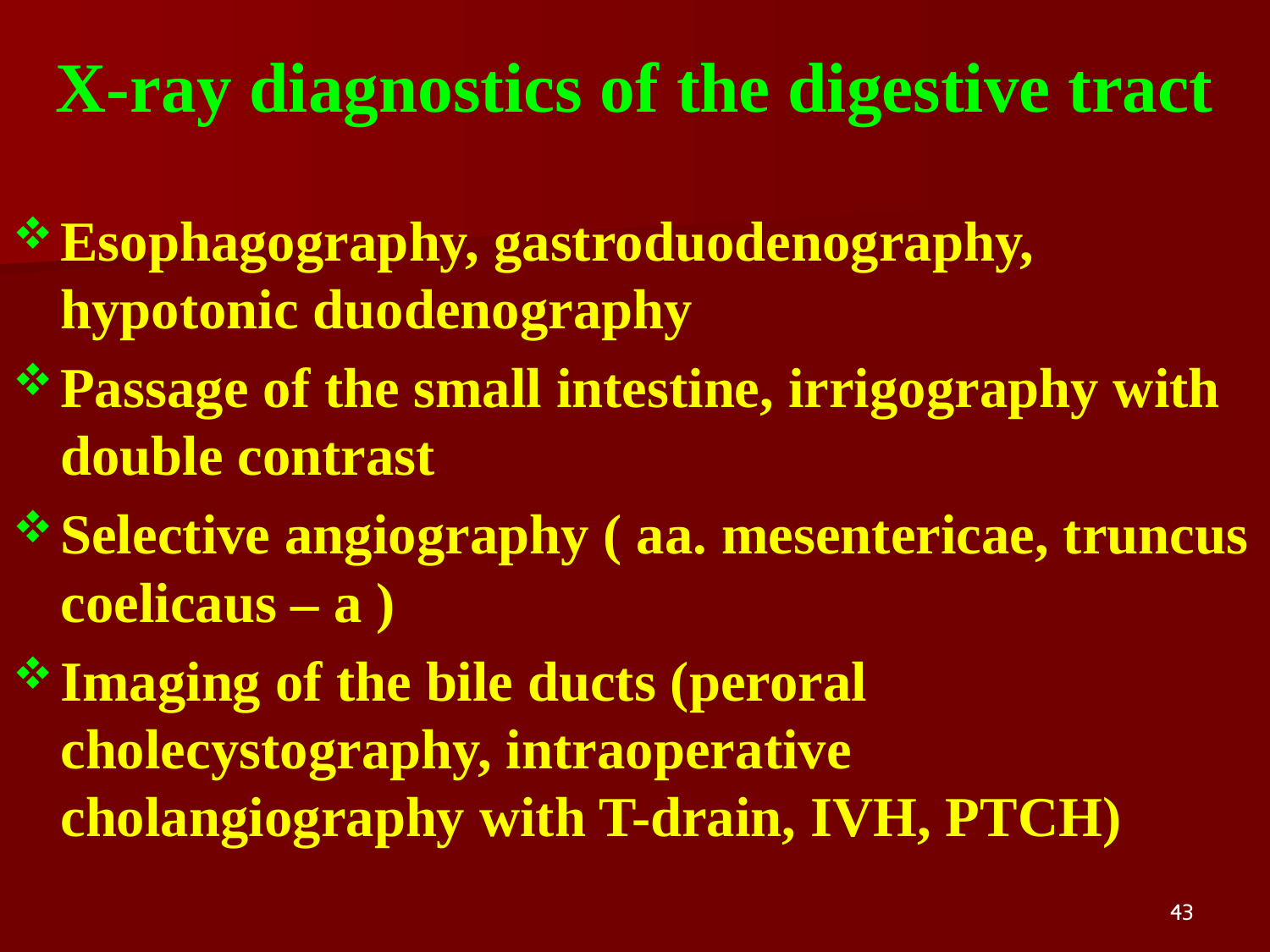

# X-ray diagnostics of the digestive tract
Esophagography, gastroduodenography, hypotonic duodenography
Passage of the small intestine, irrigography with double contrast
Selective angiography ( aa. mesentericae, truncus coelicaus – a )
Imaging of the bile ducts (peroral cholecystography, intraoperative cholangiography with T-drain, IVH, PTCH)
43